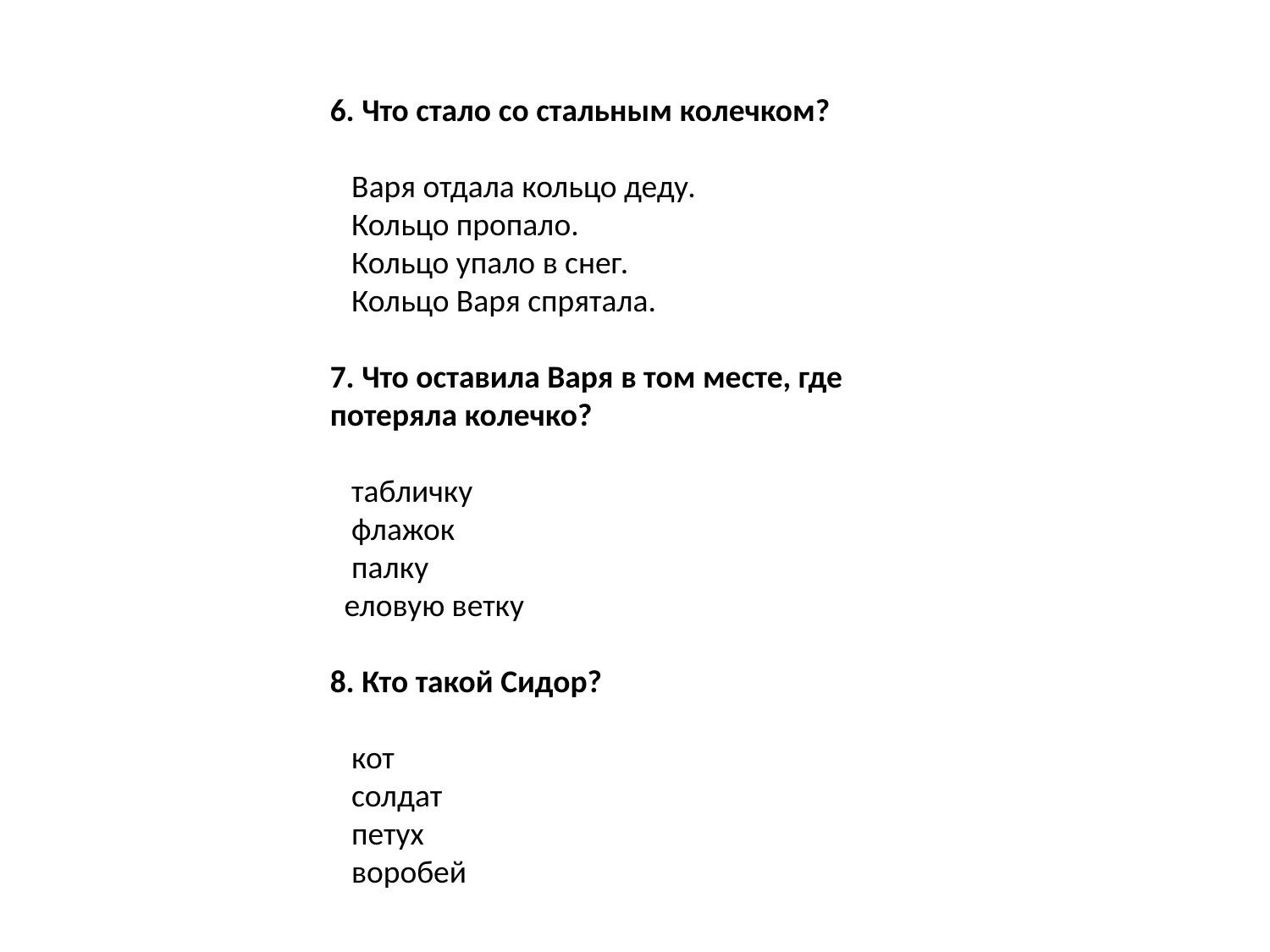

5. Что получила Варя в подарок от солдата?
  
6. Что стало со стальным колечком?
   Варя отдала кольцо деду. 
   Кольцо пропало.
   Кольцо упало в снег.
   Кольцо Варя спрятала.
7. Что оставила Варя в том месте, где потеряла колечко?
  
   табличку
   флажок
   палку
  еловую ветку
  
8. Кто такой Сидор?
   кот
   солдат
   петух
   воробей